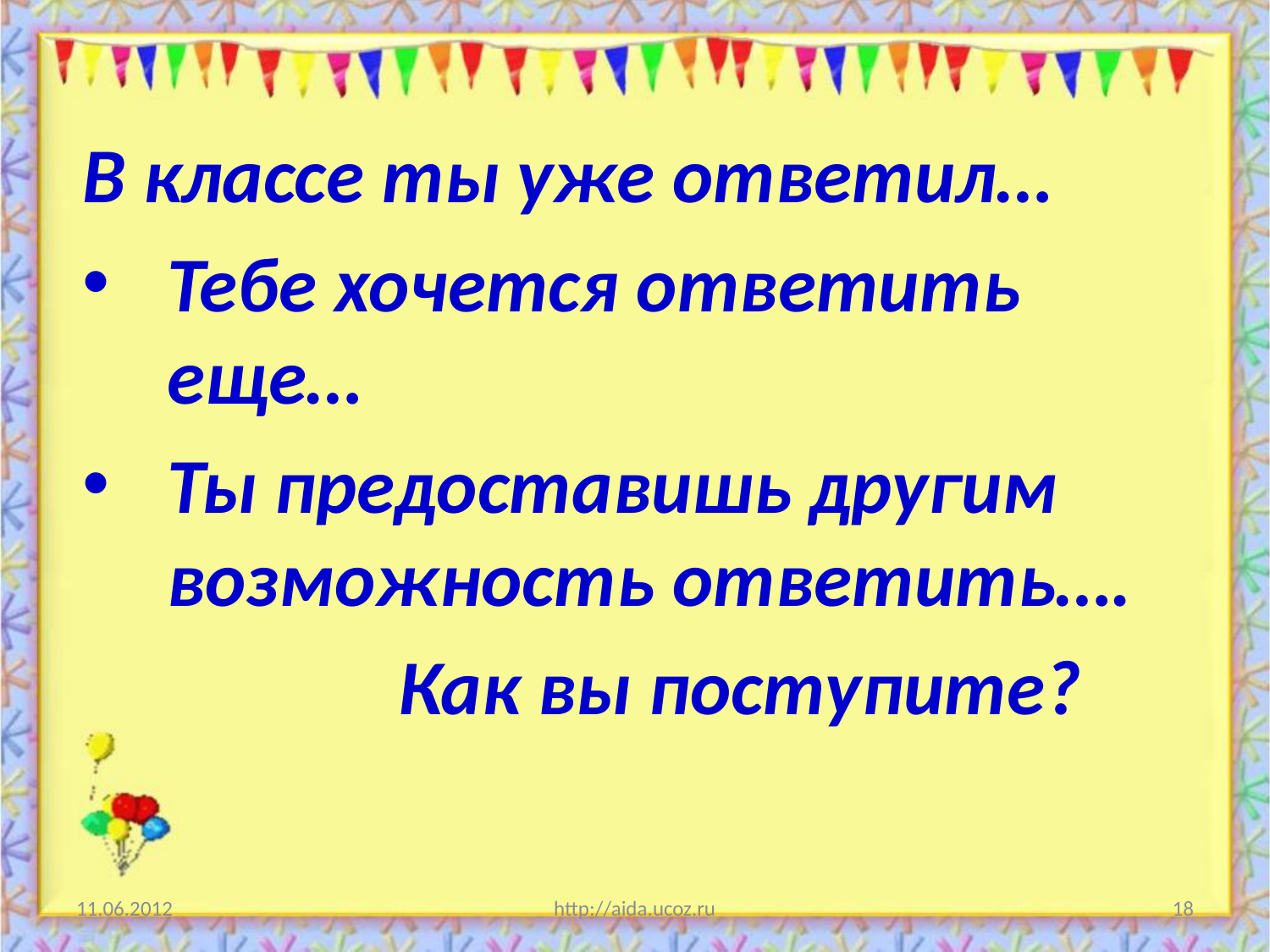

В классе ты уже ответил…
Тебе хочется ответить еще…
Ты предоставишь другим возможность ответить….
                  Как вы поступите?
11.06.2012
http://aida.ucoz.ru
18